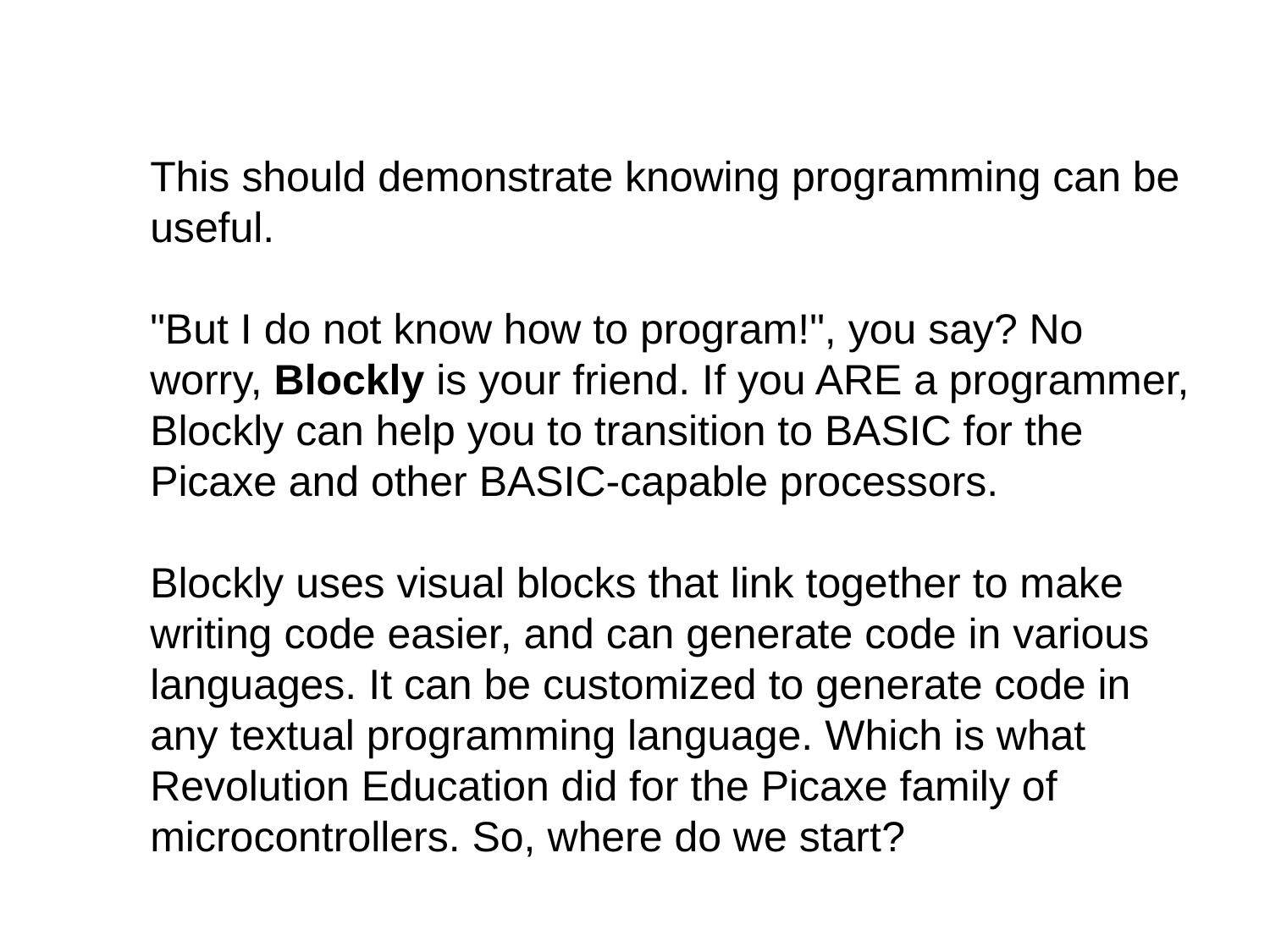

This should demonstrate knowing programming can be useful.

"But I do not know how to program!", you say? No worry, Blockly is your friend. If you ARE a programmer, Blockly can help you to transition to BASIC for the Picaxe and other BASIC-capable processors.

Blockly uses visual blocks that link together to make writing code easier, and can generate code in various languages. It can be customized to generate code in any textual programming language. Which is what Revolution Education did for the Picaxe family of microcontrollers. So, where do we start?